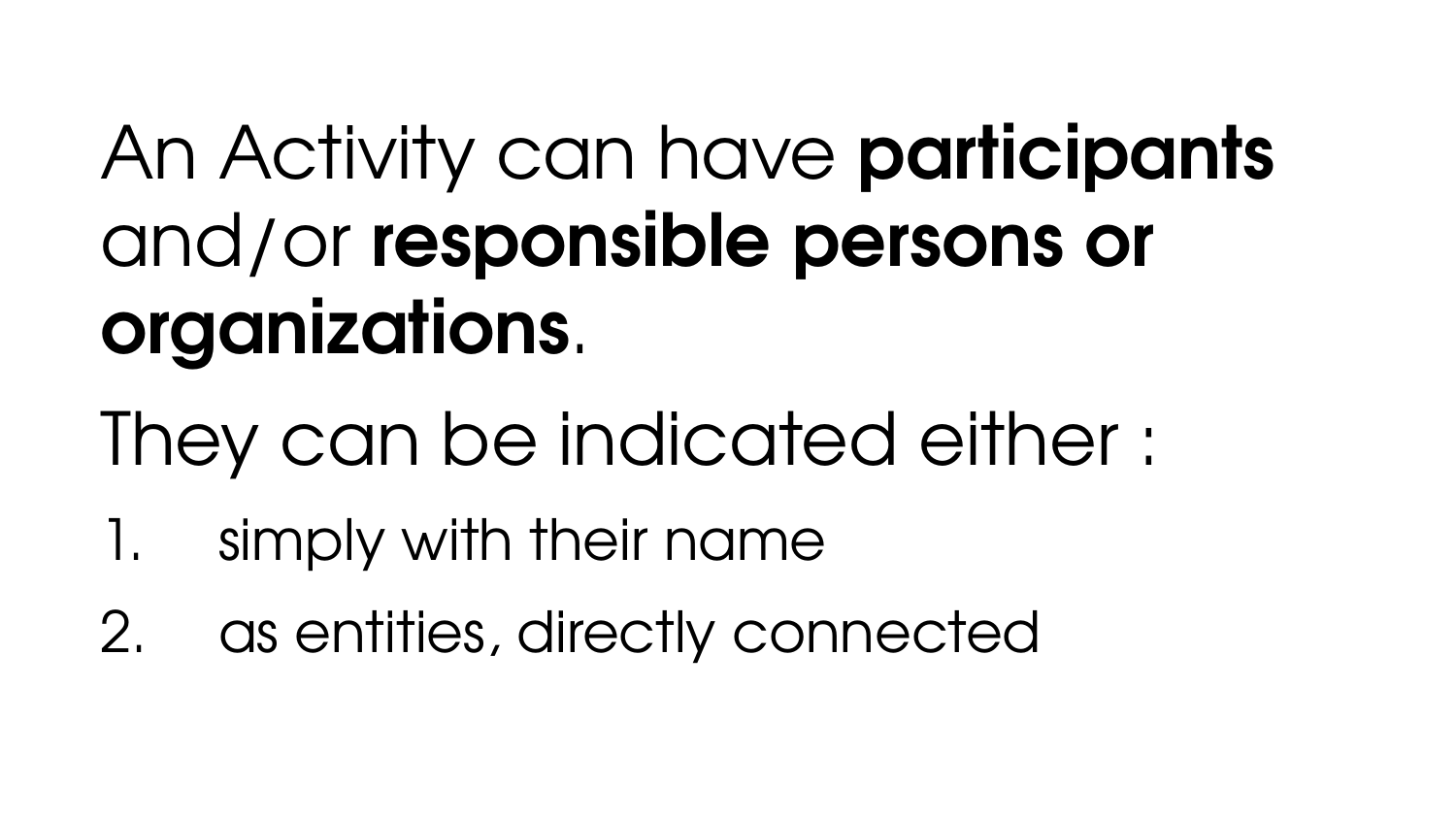

An Activity can have participants and/or responsible persons or organizations.
They can be indicated either :
simply with their name
as entities, directly connected